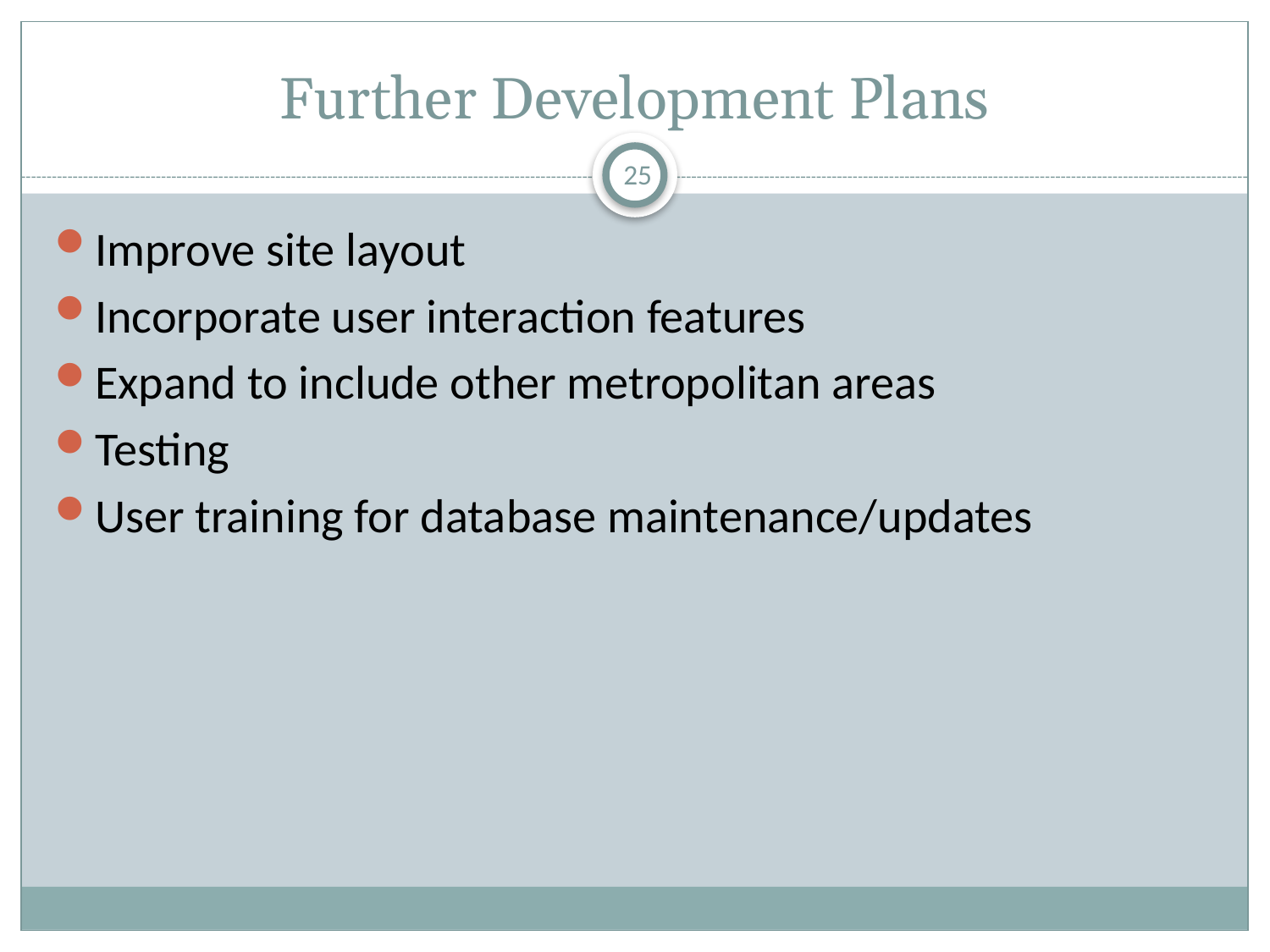

# Further Development Plans
25
Improve site layout
Incorporate user interaction features
Expand to include other metropolitan areas
Testing
User training for database maintenance/updates